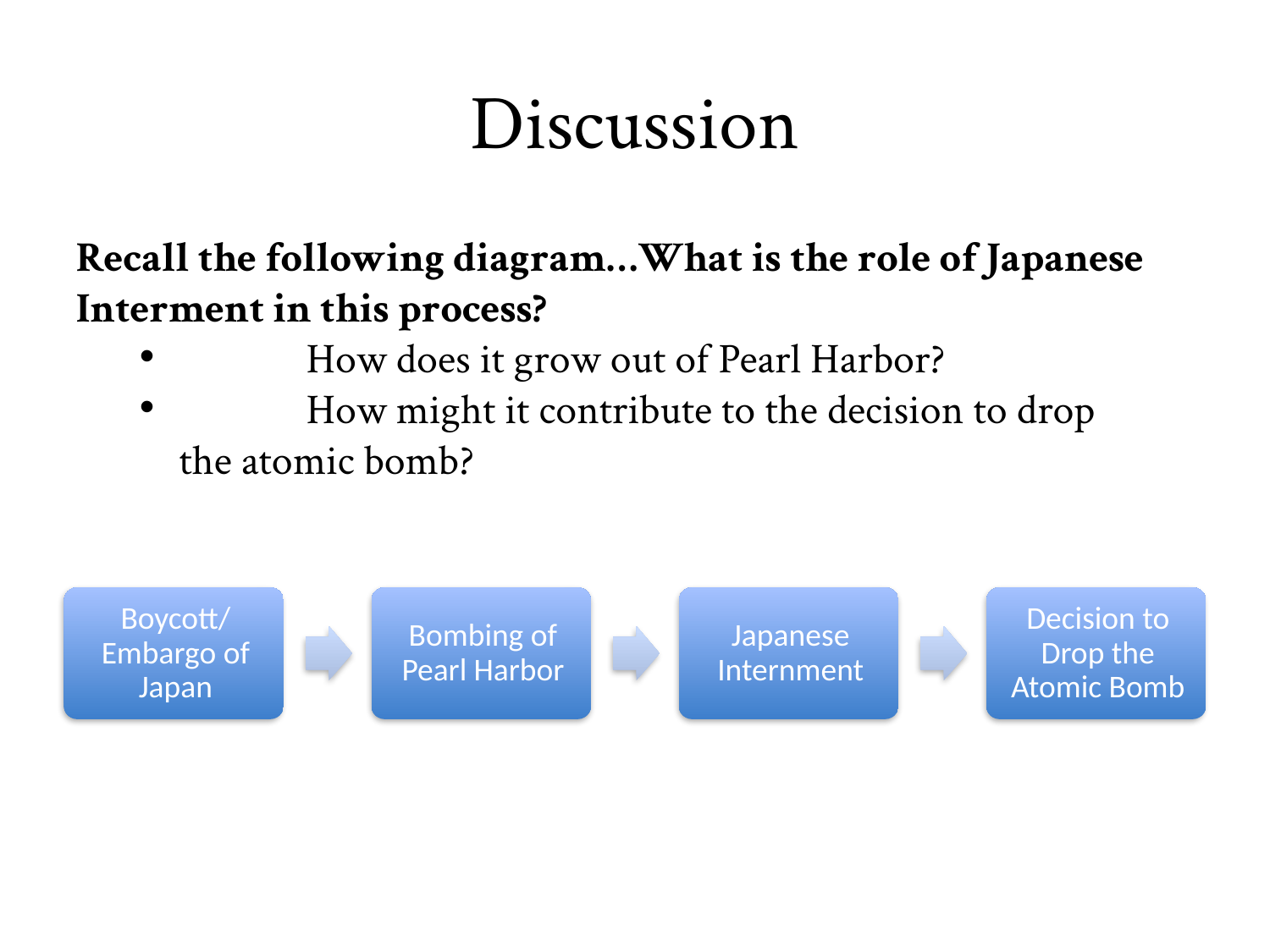

# Discussion
Recall the following diagram…What is the role of Japanese Interment in this process?
	How does it grow out of Pearl Harbor?
	How might it contribute to the decision to drop the atomic bomb?
Boycott/Embargo of Japan

Bombing of Pearl Harbor

Japanese Internment

Decision to Drop the Atomic Bomb